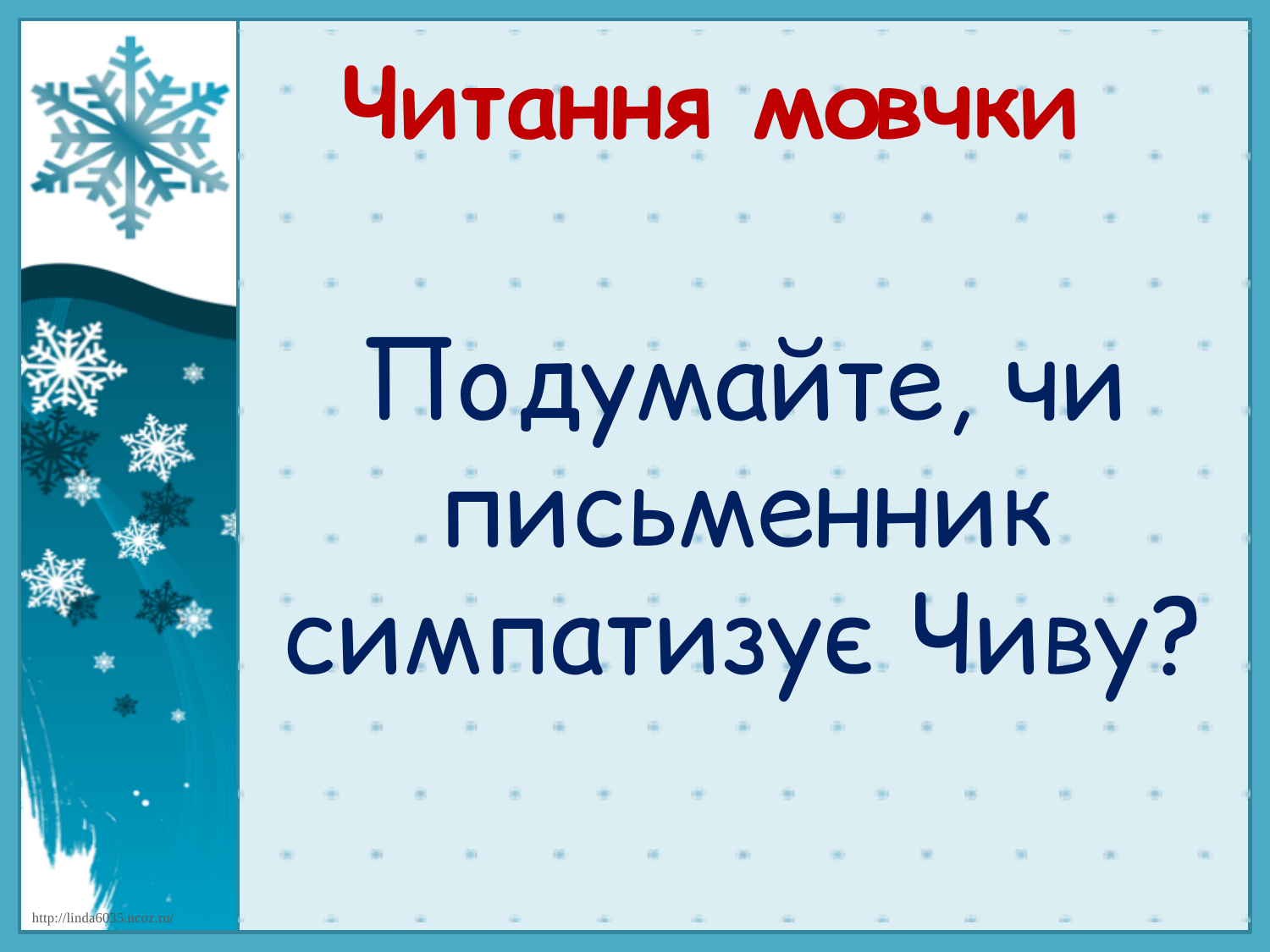

# Читання мовчки
Подумайте, чи письменник симпатизує Чиву?